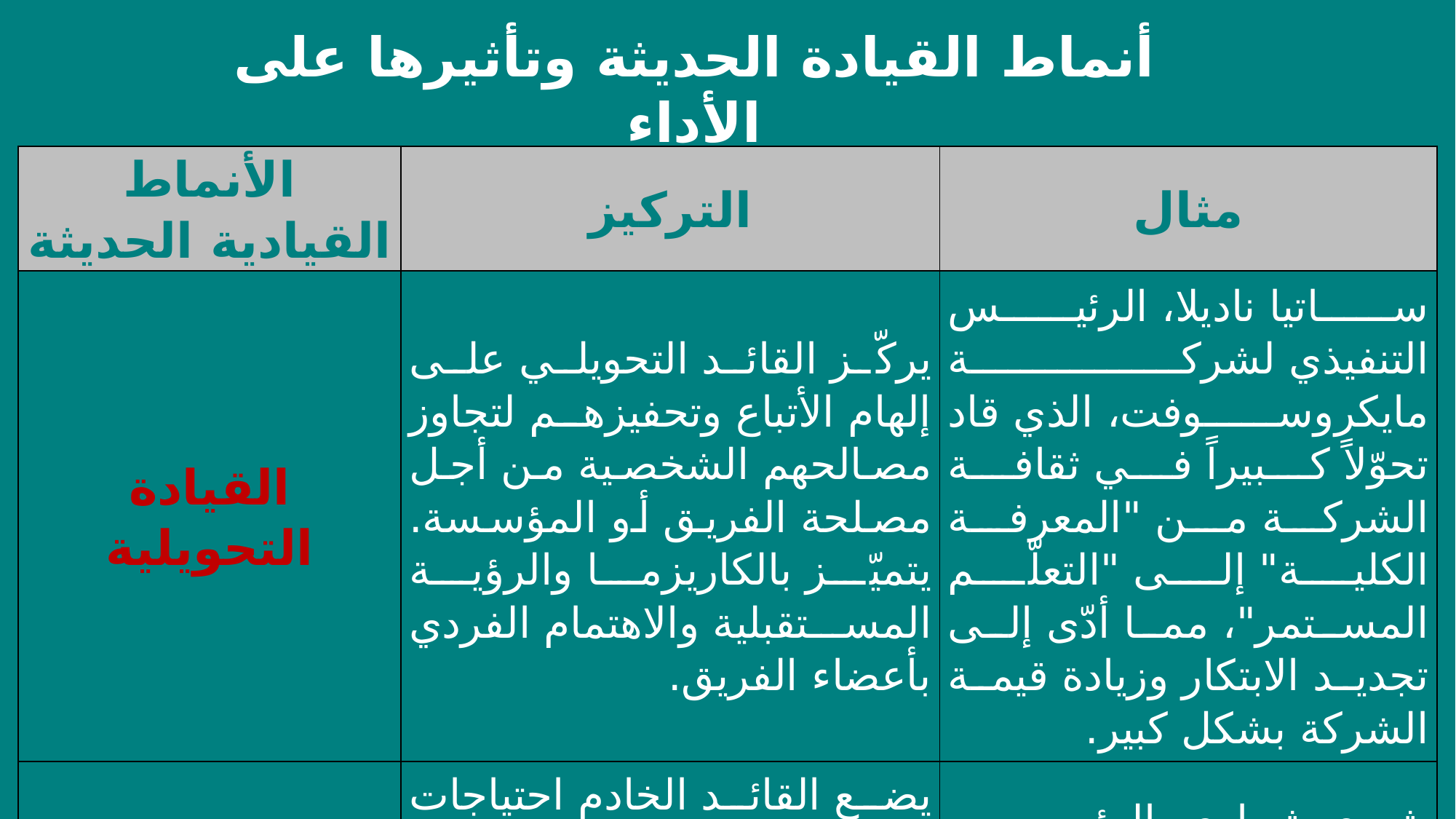

أنماط القيادة الحديثة وتأثيرها على الأداء
| الأنماط القيادية الحديثة | التركيز | مثال |
| --- | --- | --- |
| القيادة التحويلية | يركّز القائد التحويلي على إلهام الأتباع وتحفيزهم لتجاوز مصالحهم الشخصية من أجل مصلحة الفريق أو المؤسسة. يتميّز بالكاريزما والرؤية المستقبلية والاهتمام الفردي بأعضاء الفريق. | ساتيا ناديلا، الرئيس التنفيذي لشركة مايكروسوفت، الذي قاد تحوّلاً كبيراً في ثقافة الشركة من "المعرفة الكلية" إلى "التعلّم المستمر"، مما أدّى إلى تجديد الابتكار وزيادة قيمة الشركة بشكل كبير. |
| القيادة الخادمة | يضع القائد الخادم احتياجات فريقه في المقام الأول، ويعمل على تمكينهم وتطويرهم ومساعدتهم على تحقيق إمكاناتهم. تقوم فلسفة هذا النمط على "خدمة الآخرين أولاً". | شيري شيباري، الرئيس السابق لشركة بيبسي، التي اشتهرت بأسلوب قيادتها القائم على الاهتمام بالموظفين وتطويرهم وبناء ثقافة الاستدامة. |